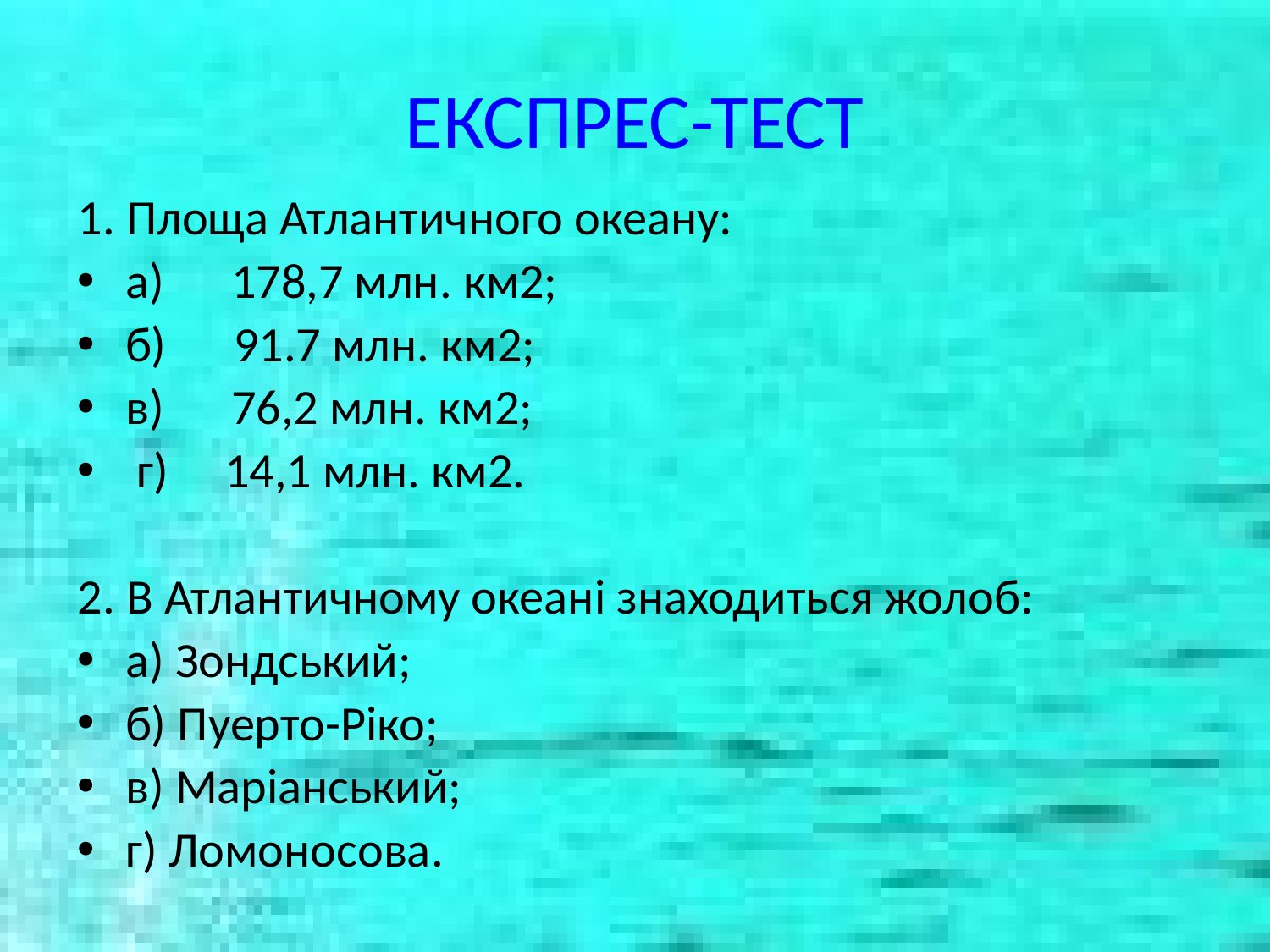

# ЕКСПРЕС-ТЕСТ
1. Площа Атлантичного океану:
а)      178,7 млн. км2;
б)      91.7 млн. км2;
в)      76,2 млн. км2;
 г)     14,1 млн. км2.

2. В Атлантичному океані знаходиться жолоб:
а) Зондський;
б) Пуерто-Ріко;
в) Маріанський;
г) Ломоносова.